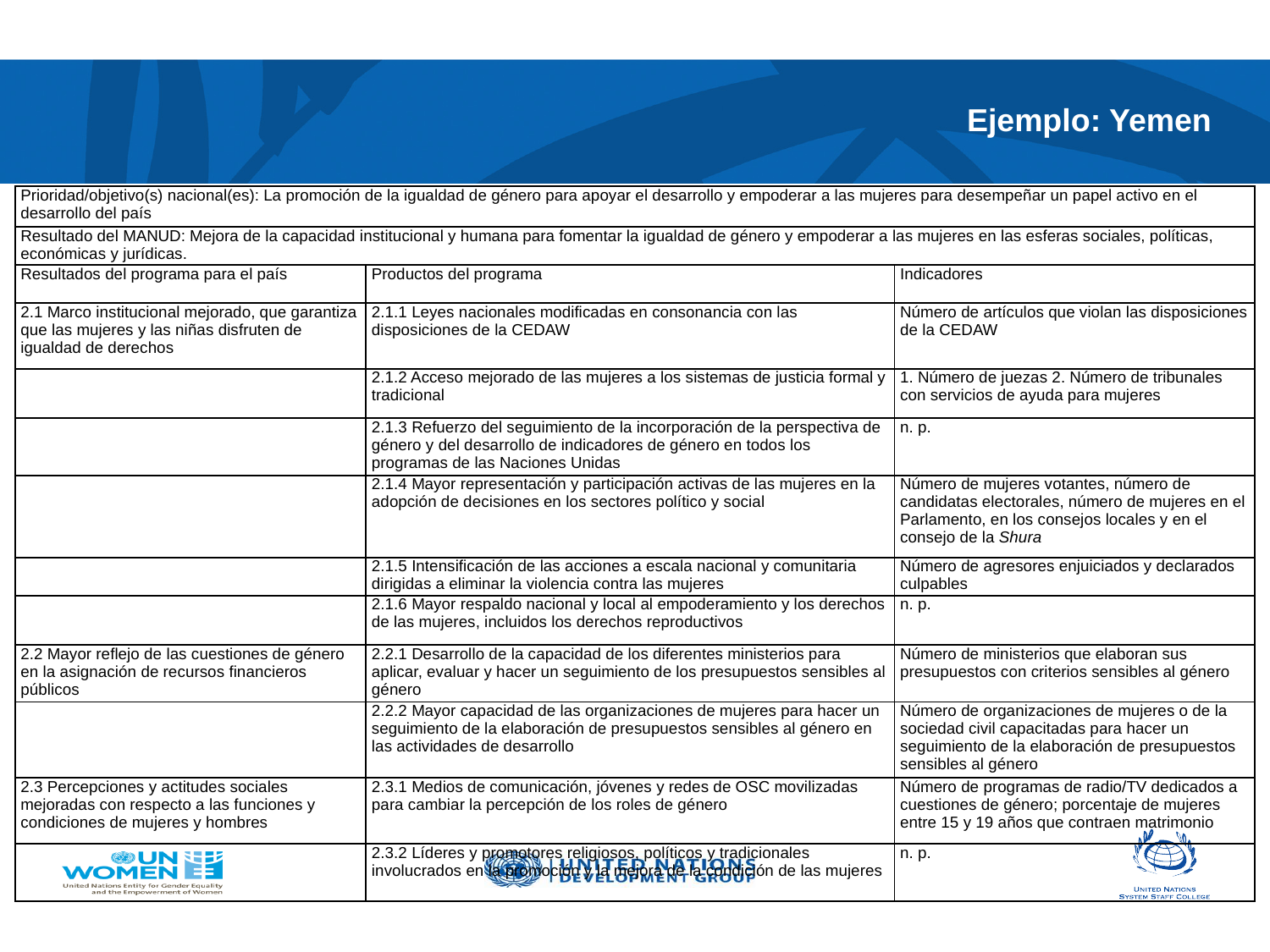

# Ejemplo: Yemen
| Prioridad/objetivo(s) nacional(es): La promoción de la igualdad de género para apoyar el desarrollo y empoderar a las mujeres para desempeñar un papel activo en el desarrollo del país |  |  |
| --- | --- | --- |
| Resultado del MANUD: Mejora de la capacidad institucional y humana para fomentar la igualdad de género y empoderar a las mujeres en las esferas sociales, políticas, económicas y jurídicas. |  |  |
| Resultados del programa para el país | Productos del programa | Indicadores |
| 2.1 Marco institucional mejorado, que garantiza que las mujeres y las niñas disfruten de igualdad de derechos | 2.1.1 Leyes nacionales modificadas en consonancia con las disposiciones de la CEDAW | Número de artículos que violan las disposiciones de la CEDAW |
|  | 2.1.2 Acceso mejorado de las mujeres a los sistemas de justicia formal y tradicional | 1. Número de juezas 2. Número de tribunales con servicios de ayuda para mujeres |
|  | 2.1.3 Refuerzo del seguimiento de la incorporación de la perspectiva de género y del desarrollo de indicadores de género en todos los programas de las Naciones Unidas | n. p. |
|  | 2.1.4 Mayor representación y participación activas de las mujeres en la adopción de decisiones en los sectores político y social | Número de mujeres votantes, número de candidatas electorales, número de mujeres en el Parlamento, en los consejos locales y en el consejo de la Shura |
|  | 2.1.5 Intensificación de las acciones a escala nacional y comunitaria dirigidas a eliminar la violencia contra las mujeres | Número de agresores enjuiciados y declarados culpables |
|  | 2.1.6 Mayor respaldo nacional y local al empoderamiento y los derechos de las mujeres, incluidos los derechos reproductivos | n. p. |
| 2.2 Mayor reflejo de las cuestiones de género en la asignación de recursos financieros públicos | 2.2.1 Desarrollo de la capacidad de los diferentes ministerios para aplicar, evaluar y hacer un seguimiento de los presupuestos sensibles al género | Número de ministerios que elaboran sus presupuestos con criterios sensibles al género |
|  | 2.2.2 Mayor capacidad de las organizaciones de mujeres para hacer un seguimiento de la elaboración de presupuestos sensibles al género en las actividades de desarrollo | Número de organizaciones de mujeres o de la sociedad civil capacitadas para hacer un seguimiento de la elaboración de presupuestos sensibles al género |
| 2.3 Percepciones y actitudes sociales mejoradas con respecto a las funciones y condiciones de mujeres y hombres | 2.3.1 Medios de comunicación, jóvenes y redes de OSC movilizadas para cambiar la percepción de los roles de género | Número de programas de radio/TV dedicados a cuestiones de género; porcentaje de mujeres entre 15 y 19 años que contraen matrimonio |
|  | 2.3.2 Líderes y promotores religiosos, políticos y tradicionales involucrados en la promoción y la mejora de la condición de las mujeres | n. p. |